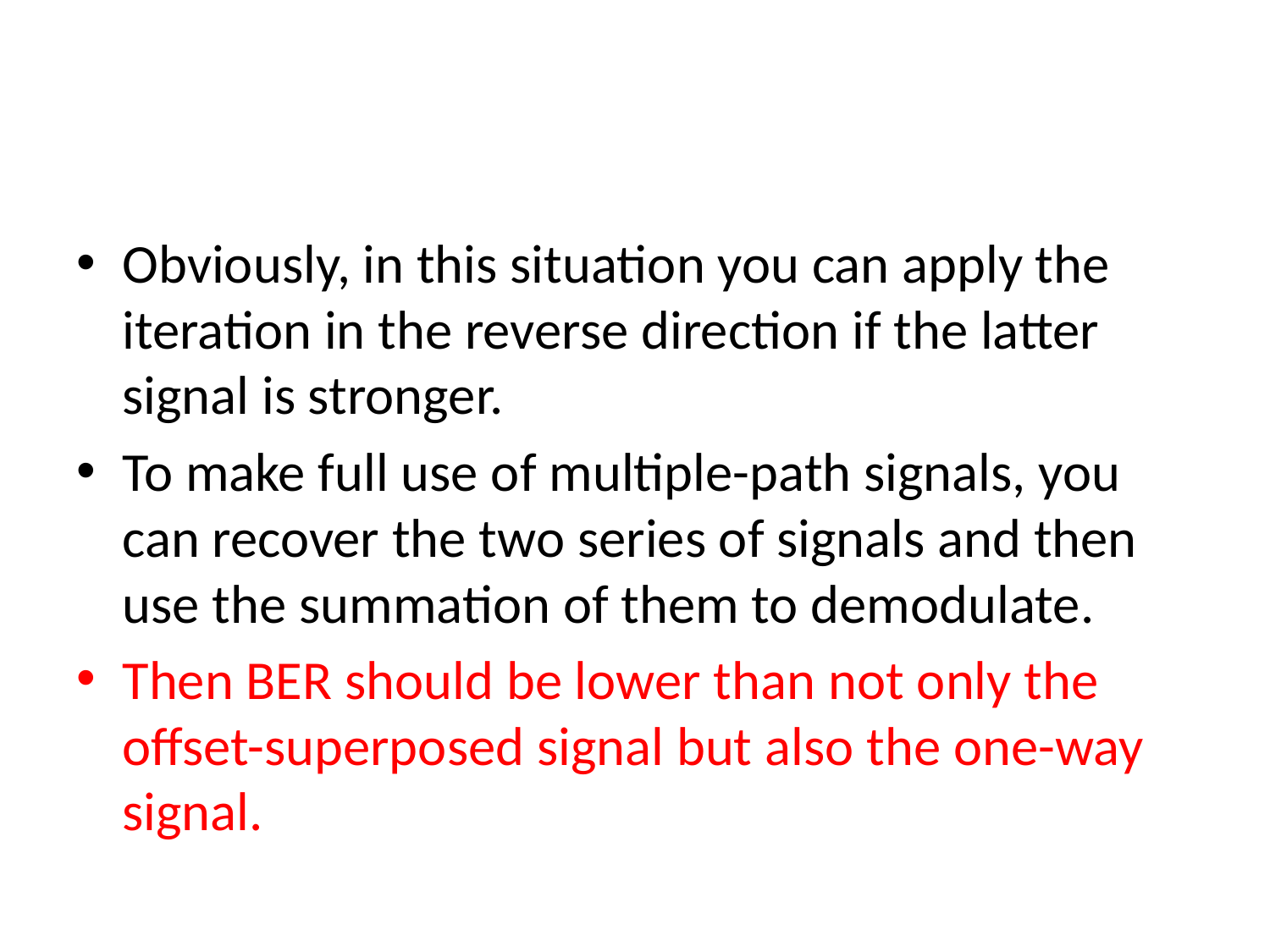

#
Obviously, in this situation you can apply the iteration in the reverse direction if the latter signal is stronger.
To make full use of multiple-path signals, you can recover the two series of signals and then use the summation of them to demodulate.
Then BER should be lower than not only the offset-superposed signal but also the one-way signal.